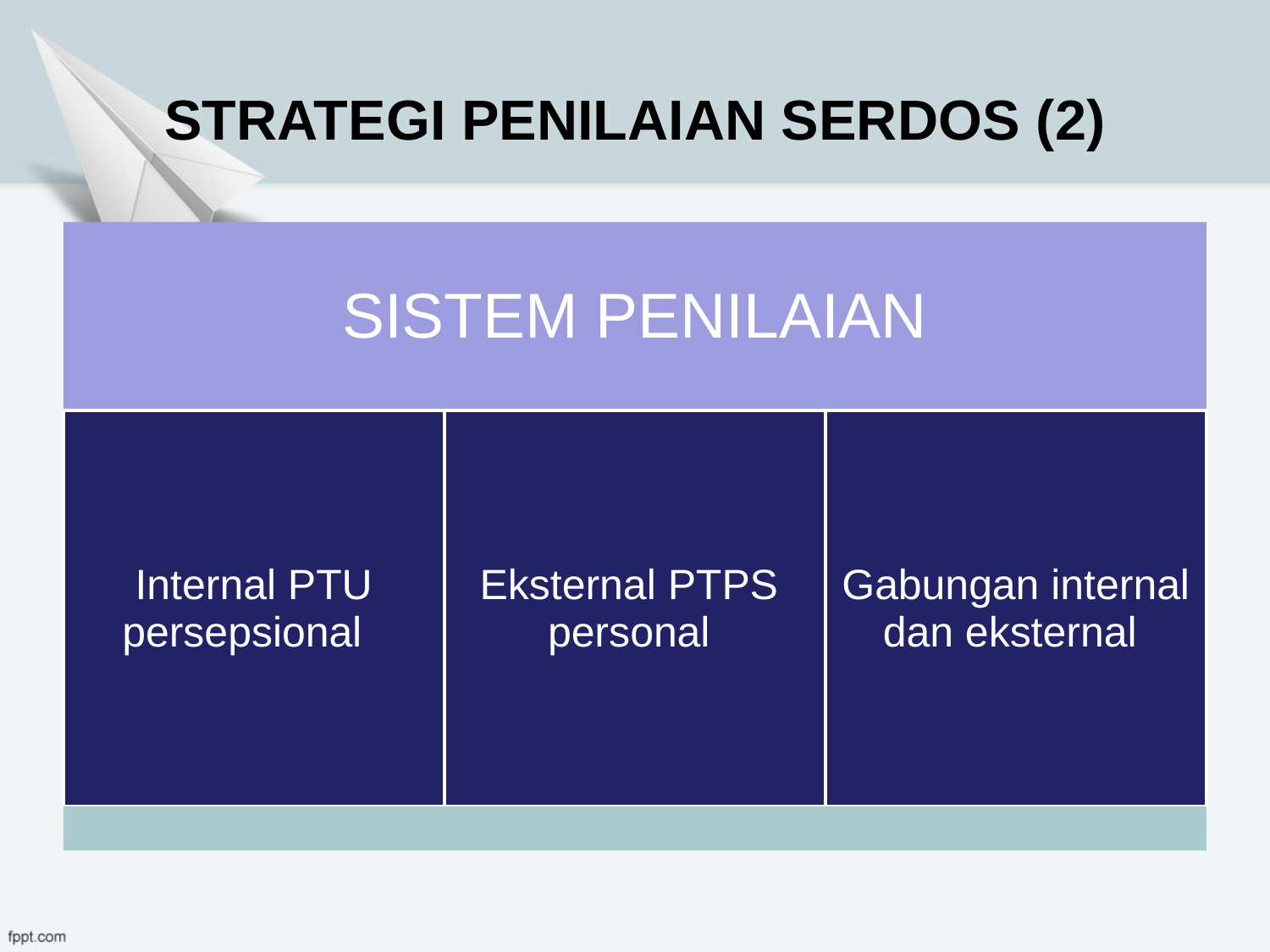

# STRATEGI PENILAIAN SERDOS (2)
SISTEM PENILAIAN
Internal PTU persepsional
Eksternal PTPS  personal
Gabungan internal dan eksternal